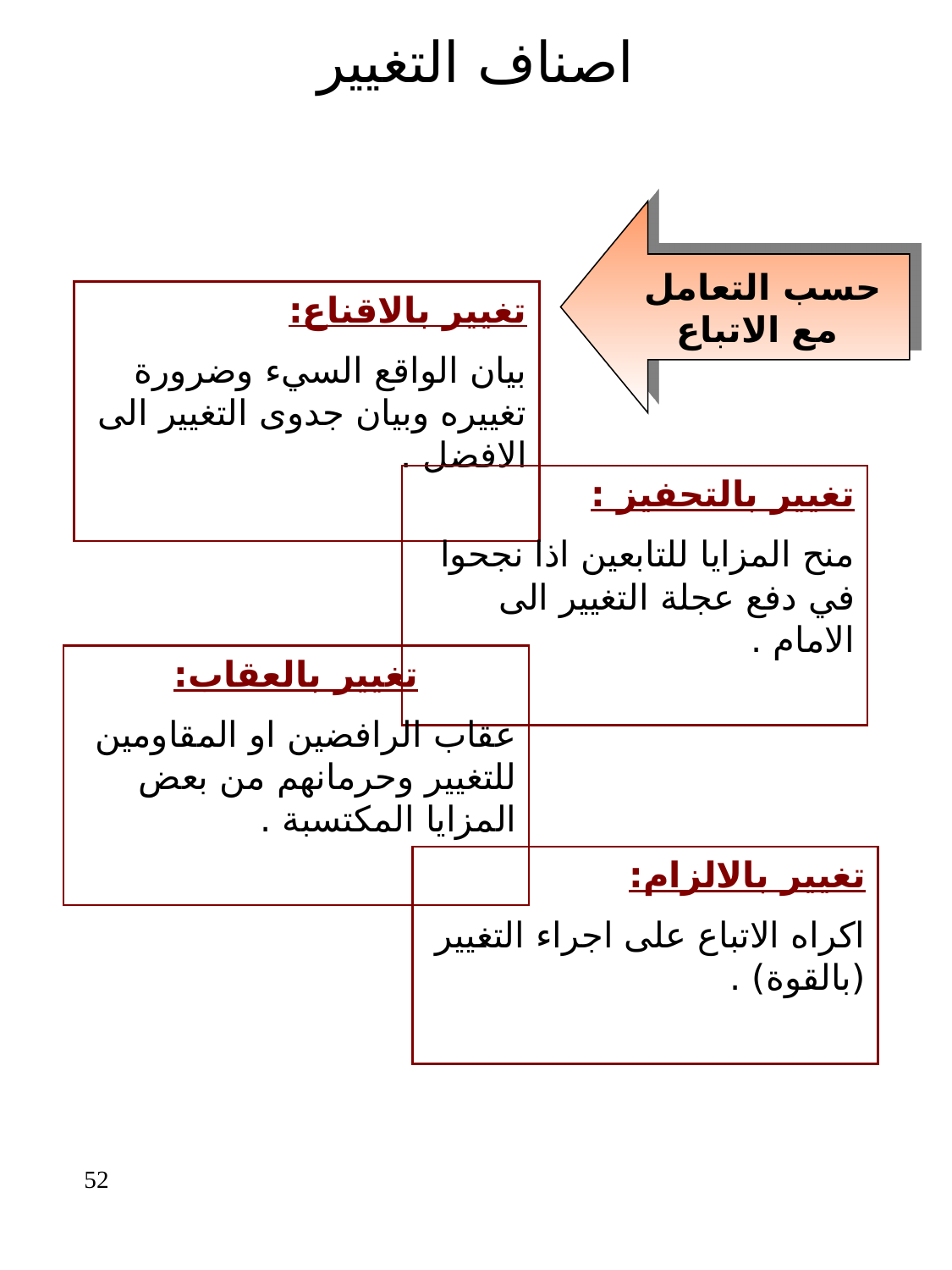

# اصناف التغيير
حسب التعامل
مع الاتباع
تغيير بالاقناع:
بيان الواقع السيء وضرورة تغييره وبيان جدوى التغيير الى الافضل .

تغيير بالتحفيز :
منح المزايا للتابعين اذا نجحوا في دفع عجلة التغيير الى الامام .

تغيير بالعقاب:
عقاب الرافضين او المقاومين للتغيير وحرمانهم من بعض المزايا المكتسبة .

تغيير بالالزام:
اكراه الاتباع على اجراء التغيير (بالقوة) .

52